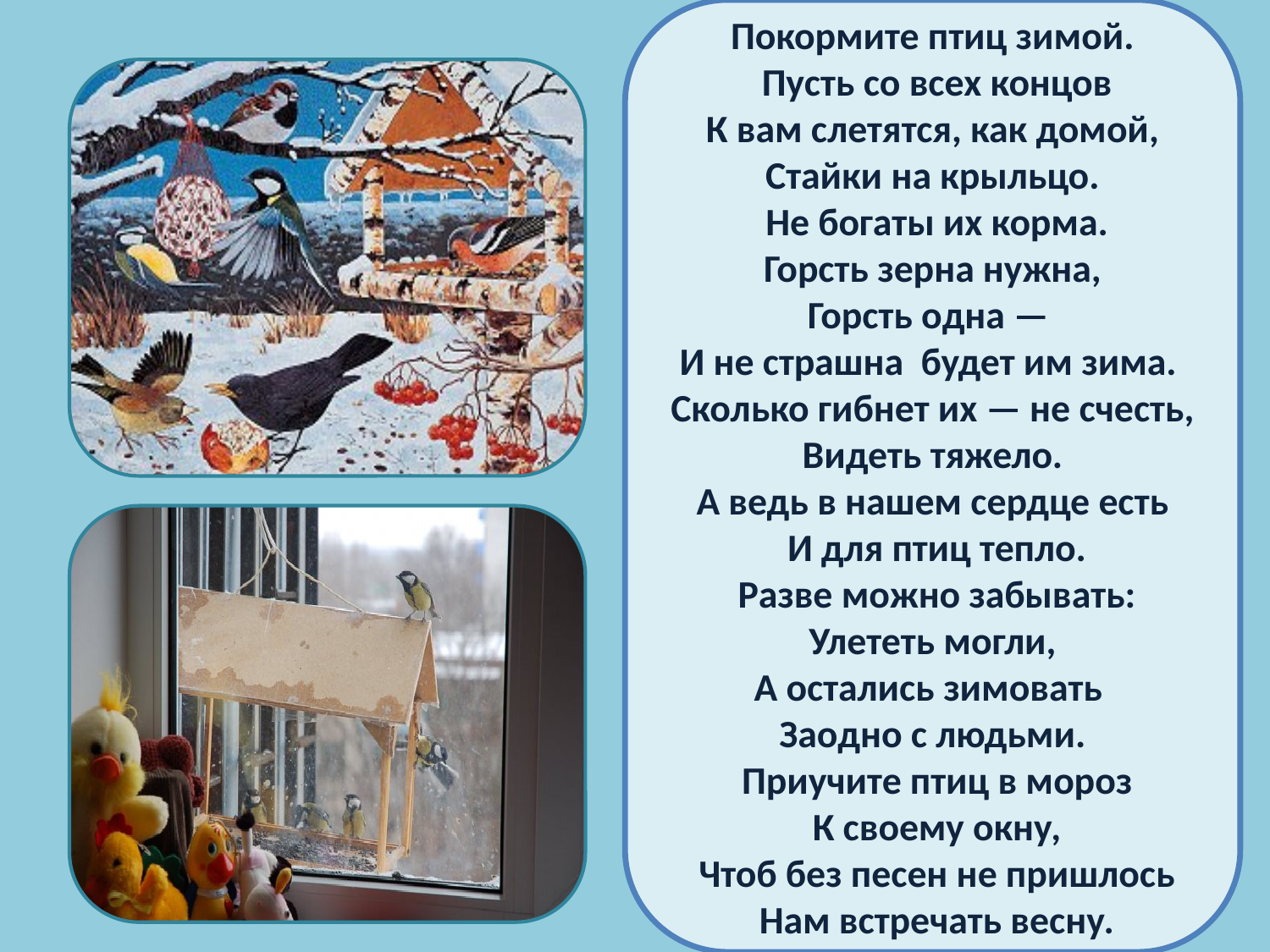

Покормите птиц зимой.
 Пусть со всех концов
 К вам слетятся, как домой,
Стайки на крыльцо.
 Не богаты их корма.
 Горсть зерна нужна,
Горсть одна —
И не страшна  будет им зима.
Сколько гибнет их — не счесть,
 Видеть тяжело.
А ведь в нашем сердце есть
 И для птиц тепло.
 Разве можно забывать:
 Улететь могли,
А остались зимовать
Заодно с людьми.
 Приучите птиц в мороз
 К своему окну,
 Чтоб без песен не пришлось
 Нам встречать весну.